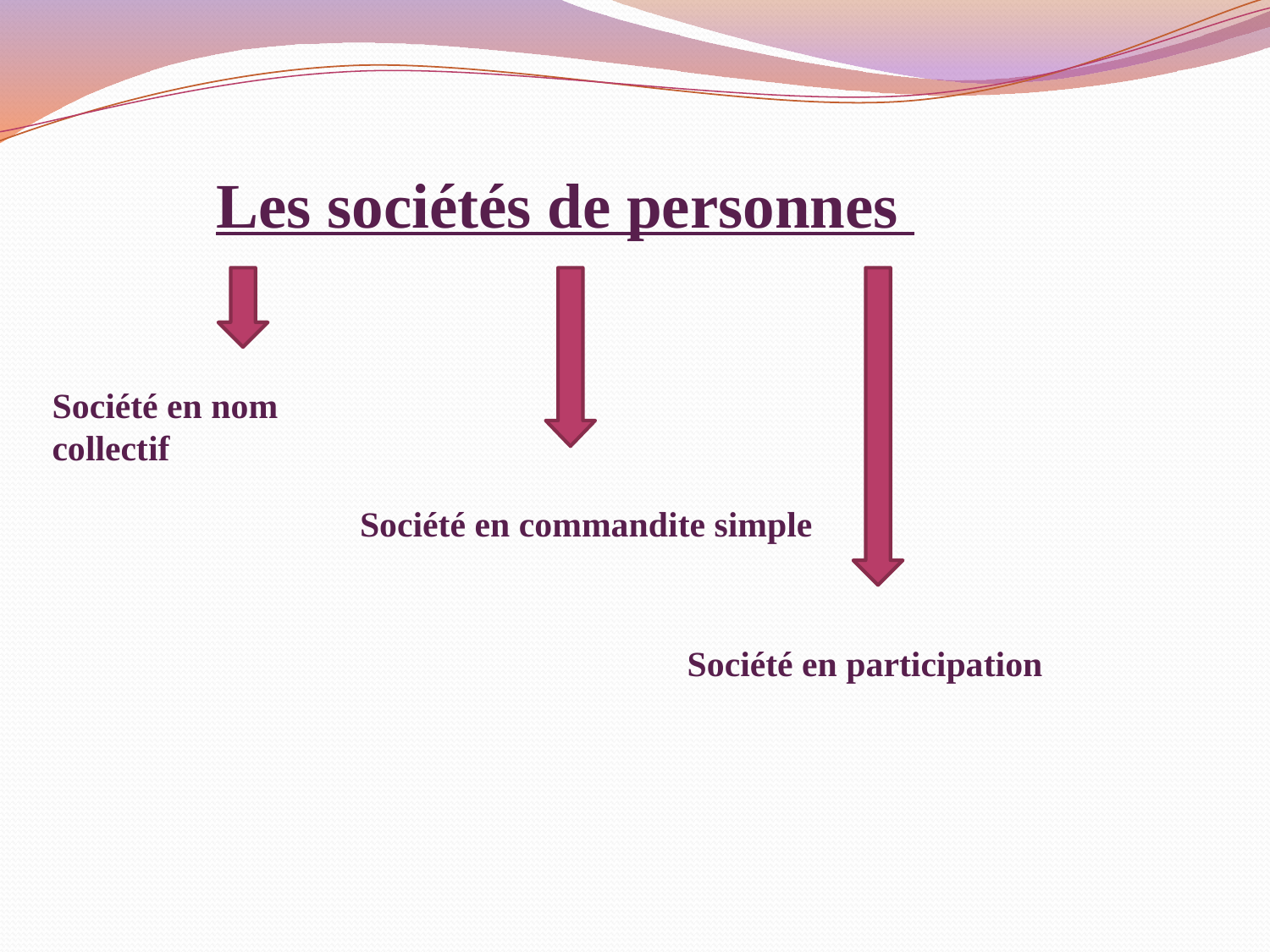

#

Les sociétés de personnes

Société en nom collectif
Société en commandite simple
Société en participation